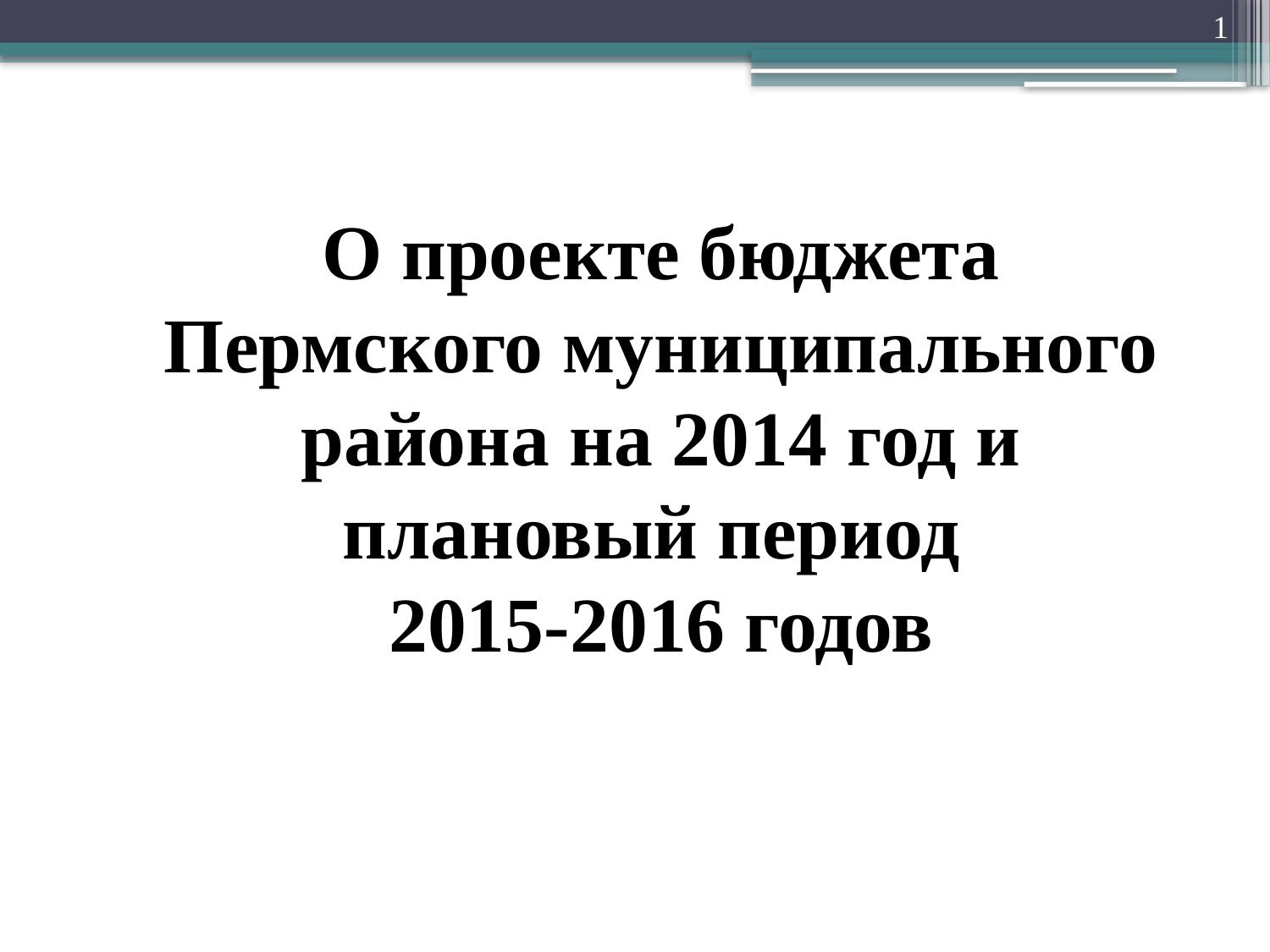

1
О проекте бюджета Пермского муниципального района на 2014 год и плановый период
2015-2016 годов